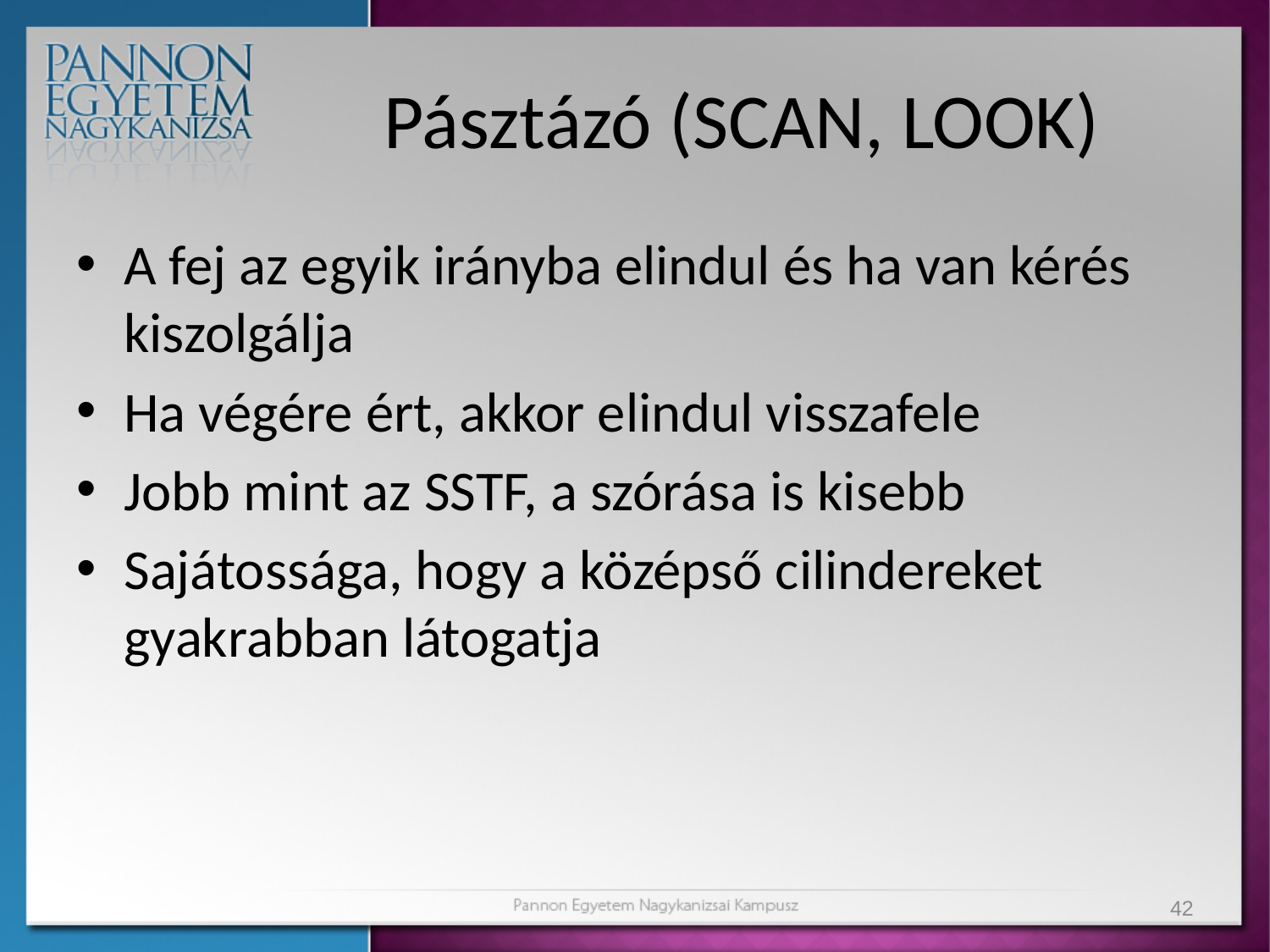

# Pásztázó (SCAN, LOOK)
A fej az egyik irányba elindul és ha van kérés kiszolgálja
Ha végére ért, akkor elindul visszafele
Jobb mint az SSTF, a szórása is kisebb
Sajátossága, hogy a középső cilindereket gyakrabban látogatja
42